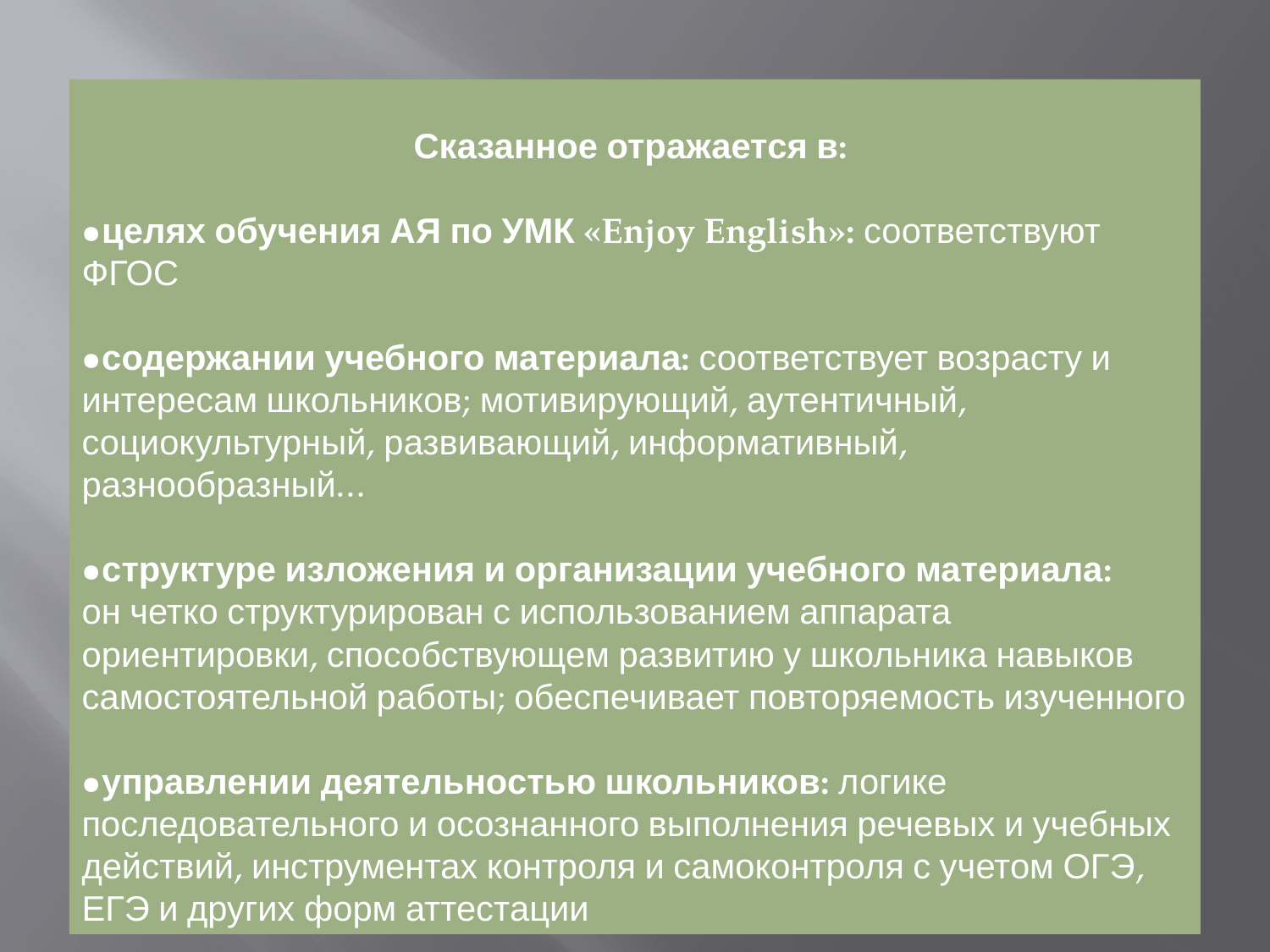

Сказанное отражается в:

•целях обучения АЯ по УМК «Enjoy English»: соответствуют ФГОС

•содержании учебного материала: соответствует возрасту и интересам школьников; мотивирующий, аутентичный, социокультурный, развивающий, информативный, разнообразный…

•структуре изложения и организации учебного материала:
он четко структурирован с использованием аппарата
ориентировки, способствующем развитию у школьника навыков
самостоятельной работы; обеспечивает повторяемость изученного

•управлении деятельностью школьников: логике последовательного и осознанного выполнения речевых и учебных действий, инструментах контроля и самоконтроля с учетом ОГЭ, ЕГЭ и других форм аттестации